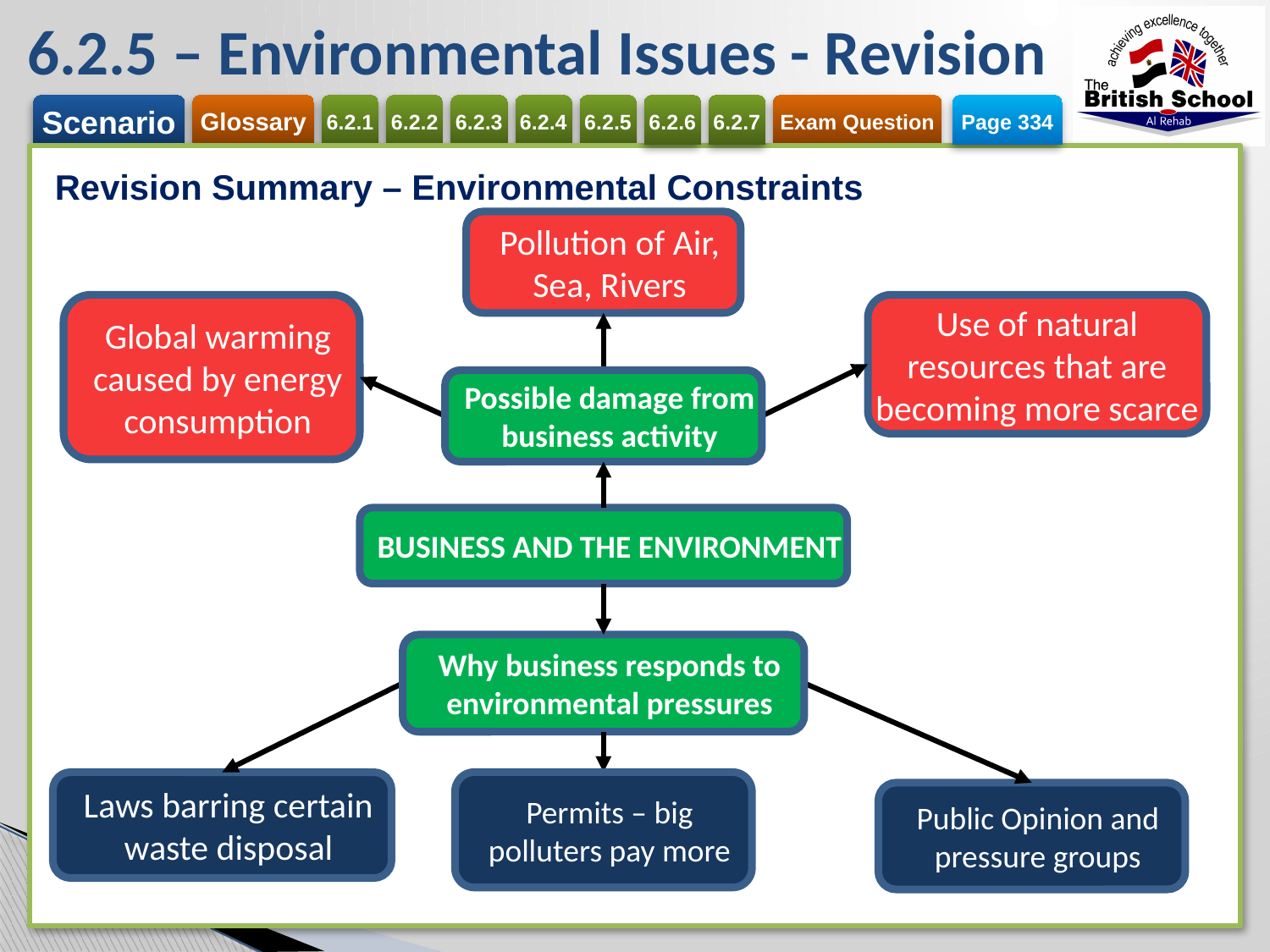

# 6.2.5 – Environmental Issues - Revision
Page 334
Revision Summary – Environmental Constraints
Pollution of Air, Sea, Rivers
Use of natural resources that are becoming more scarce
Global warming caused by energy consumption
Possible damage from business activity
BUSINESS AND THE ENVIRONMENT
Why business responds to environmental pressures
Laws barring certain waste disposal
Permits – big polluters pay more
Public Opinion and pressure groups